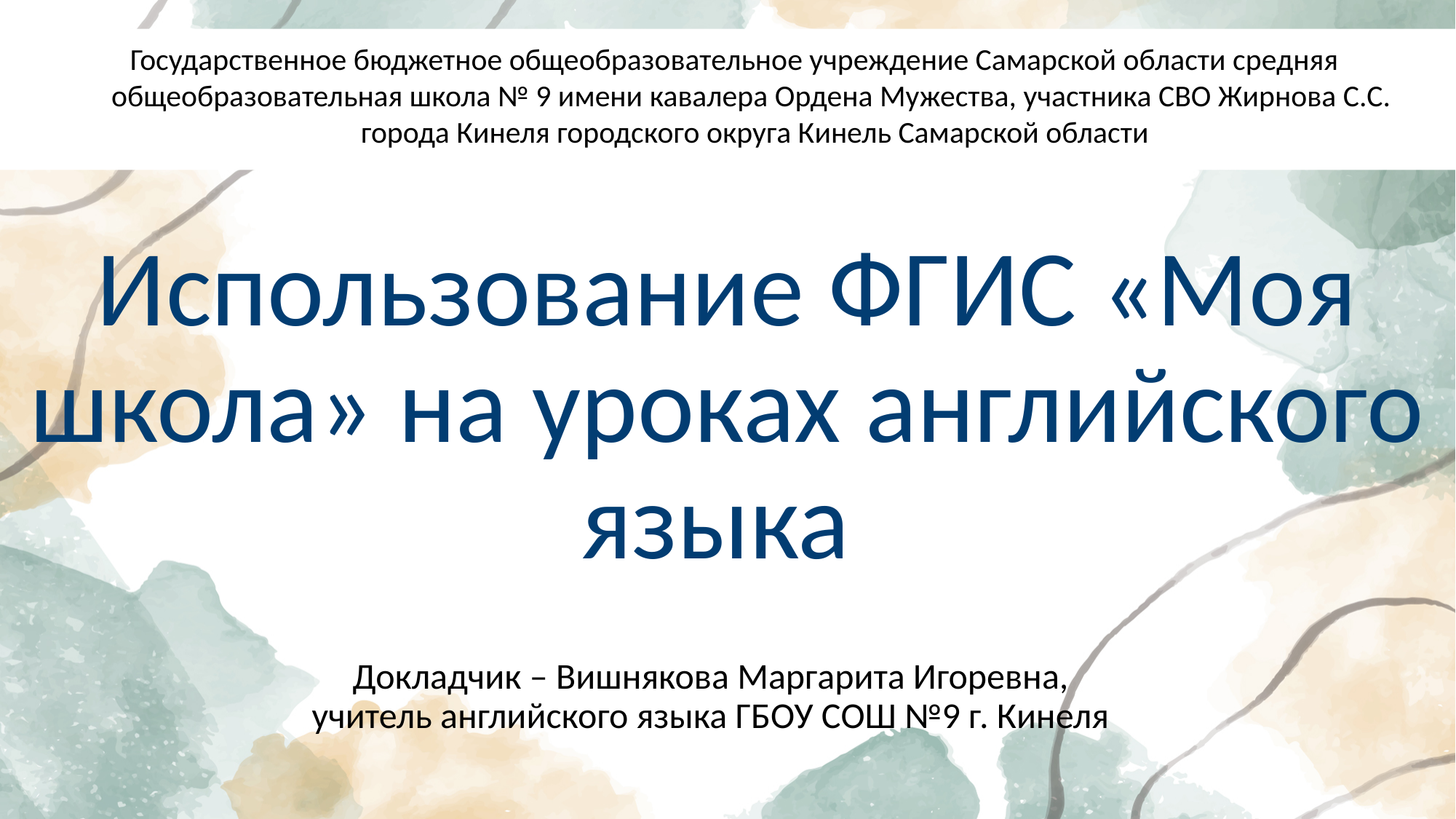

Государственное бюджетное общеобразовательное учреждение Самарской области средняя общеобразовательная школа № 9 имени кавалера Ордена Мужества, участника СВО Жирнова С.С.
города Кинеля городского округа Кинель Самарской области
# Использование ФГИС «Моя школа» на уроках английского языка
Докладчик – Вишнякова Маргарита Игоревна,
учитель английского языка ГБОУ СОШ №9 г. Кинеля